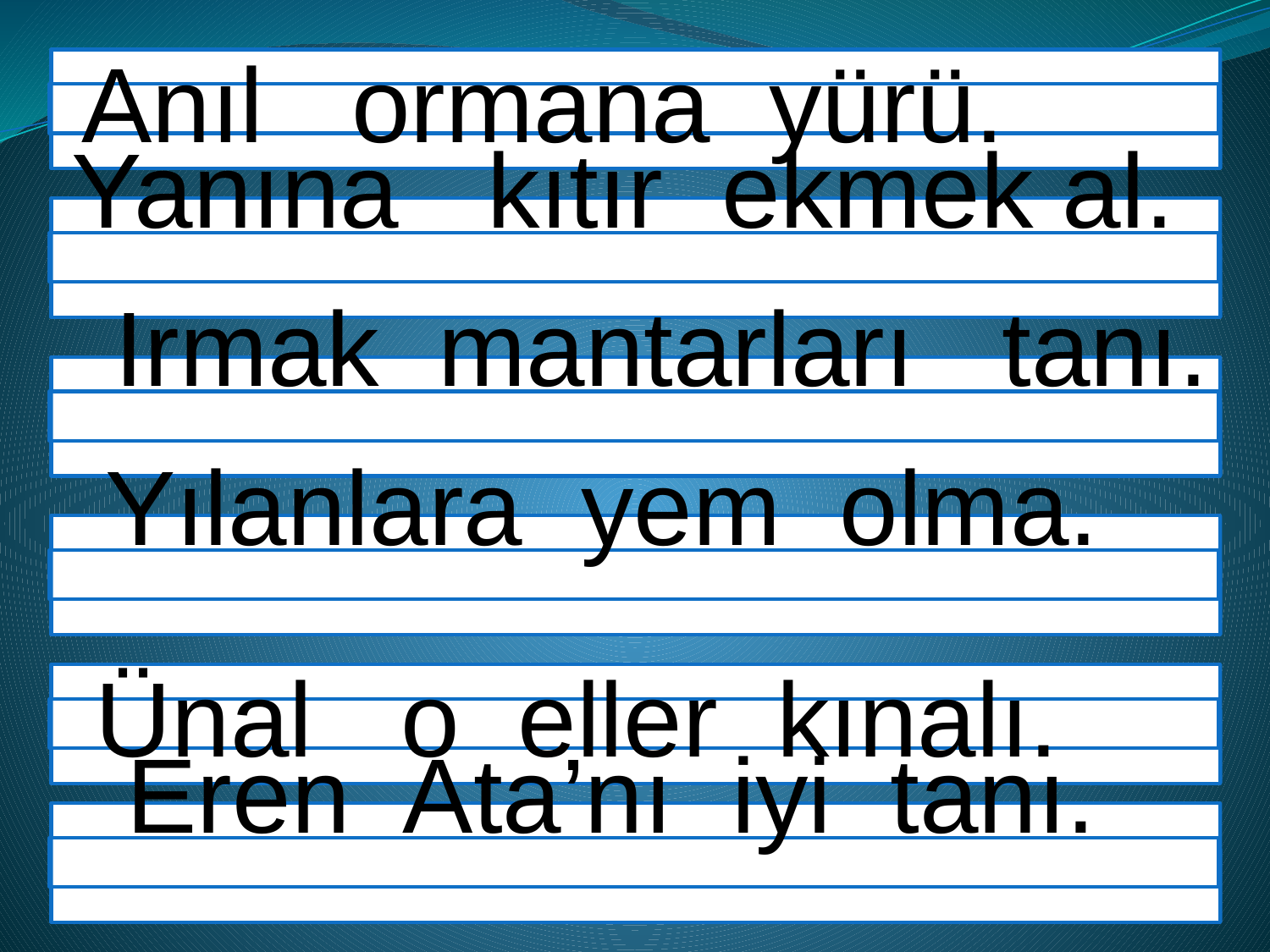

Anıl   ormana  yürü.

 Yanına   kıtır  ekmek al.

   Irmak  mantarları   tanı.

   Yılanlara  yem  olma.

   Ünal   o  eller  kınalı.

   Eren  Ata’nı  iyi  tanı.